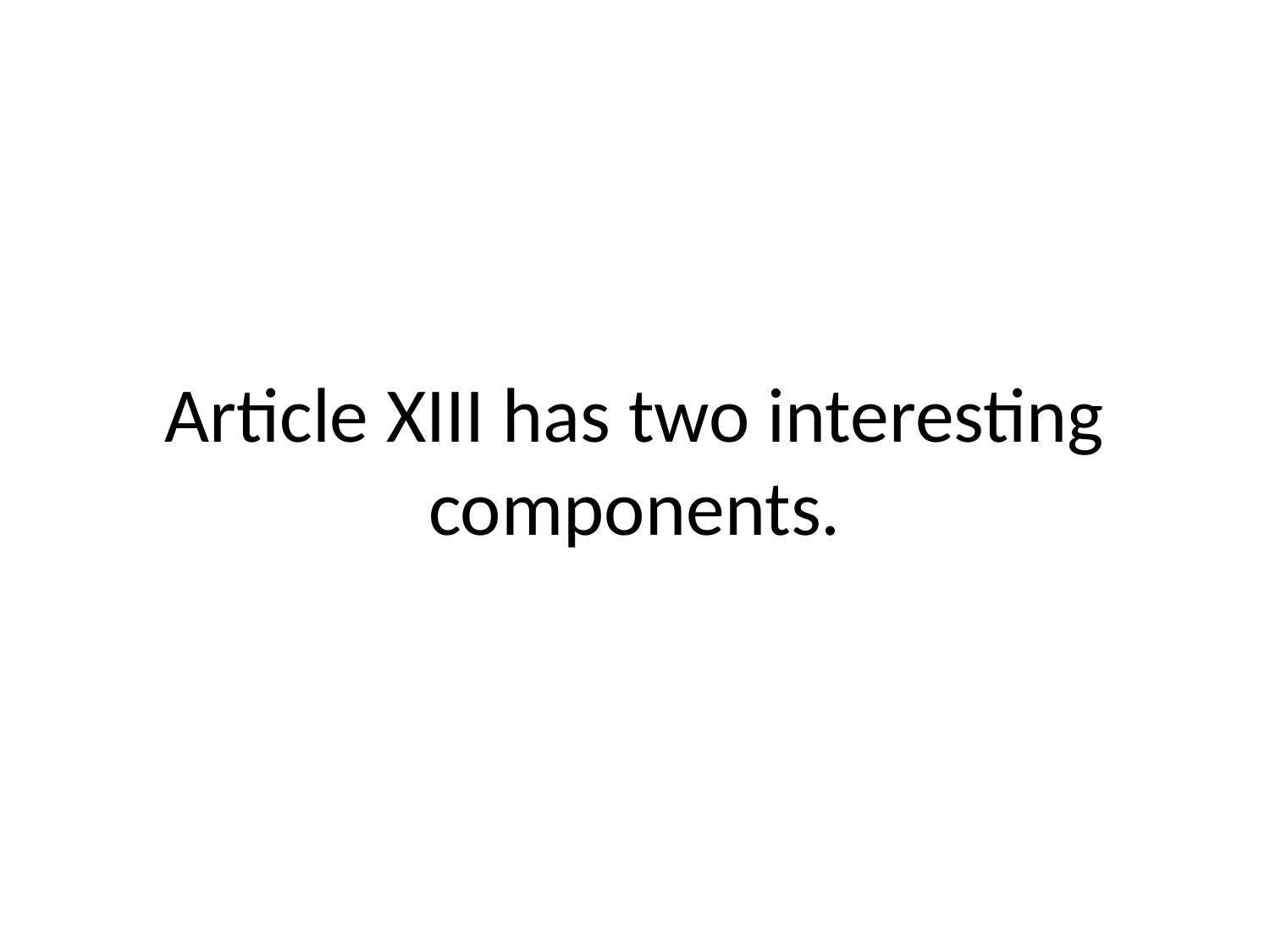

# Article XIII has two interesting components.